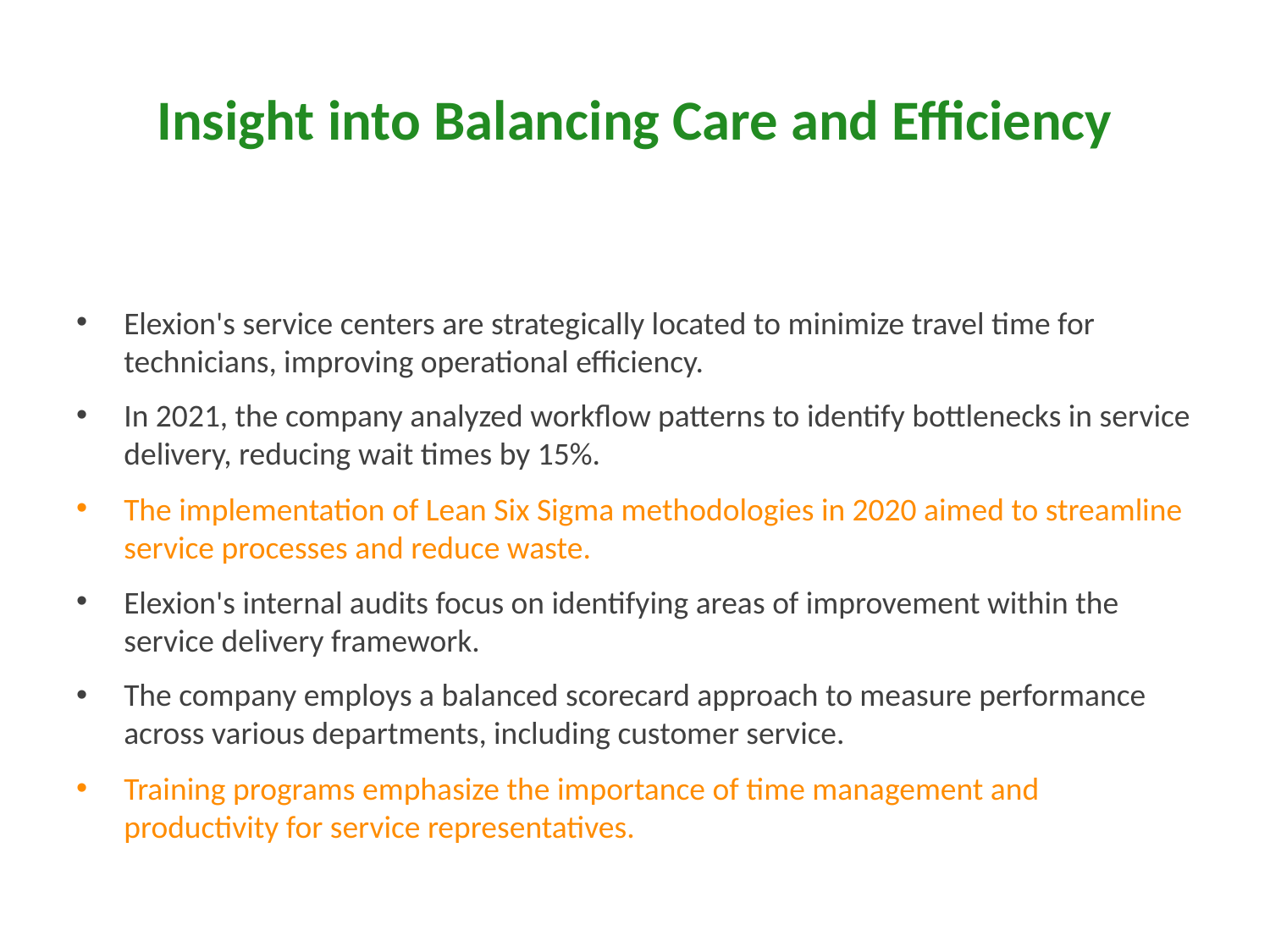

# Insight into Balancing Care and Efficiency

Elexion's service centers are strategically located to minimize travel time for technicians, improving operational efficiency.
In 2021, the company analyzed workflow patterns to identify bottlenecks in service delivery, reducing wait times by 15%.
The implementation of Lean Six Sigma methodologies in 2020 aimed to streamline service processes and reduce waste.
Elexion's internal audits focus on identifying areas of improvement within the service delivery framework.
The company employs a balanced scorecard approach to measure performance across various departments, including customer service.
Training programs emphasize the importance of time management and productivity for service representatives.